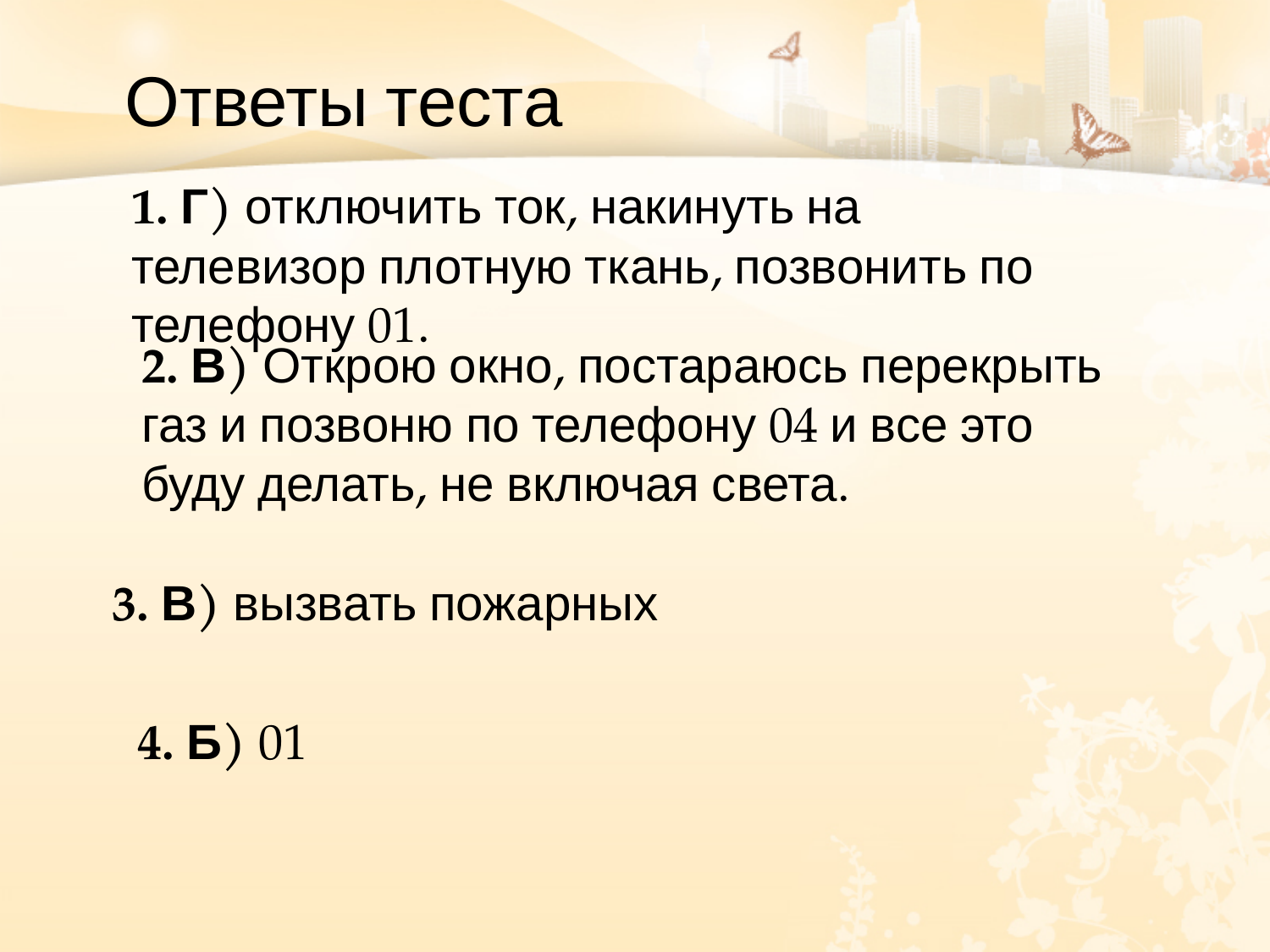

Ответы теста
1. Г) отключить ток, накинуть на телевизор плотную ткань, позвонить по телефону 01.
2. В) Открою окно, постараюсь перекрыть газ и позвоню по телефону 04 и все это
буду делать, не включая света.
3. В) вызвать пожарных
4. Б) 01